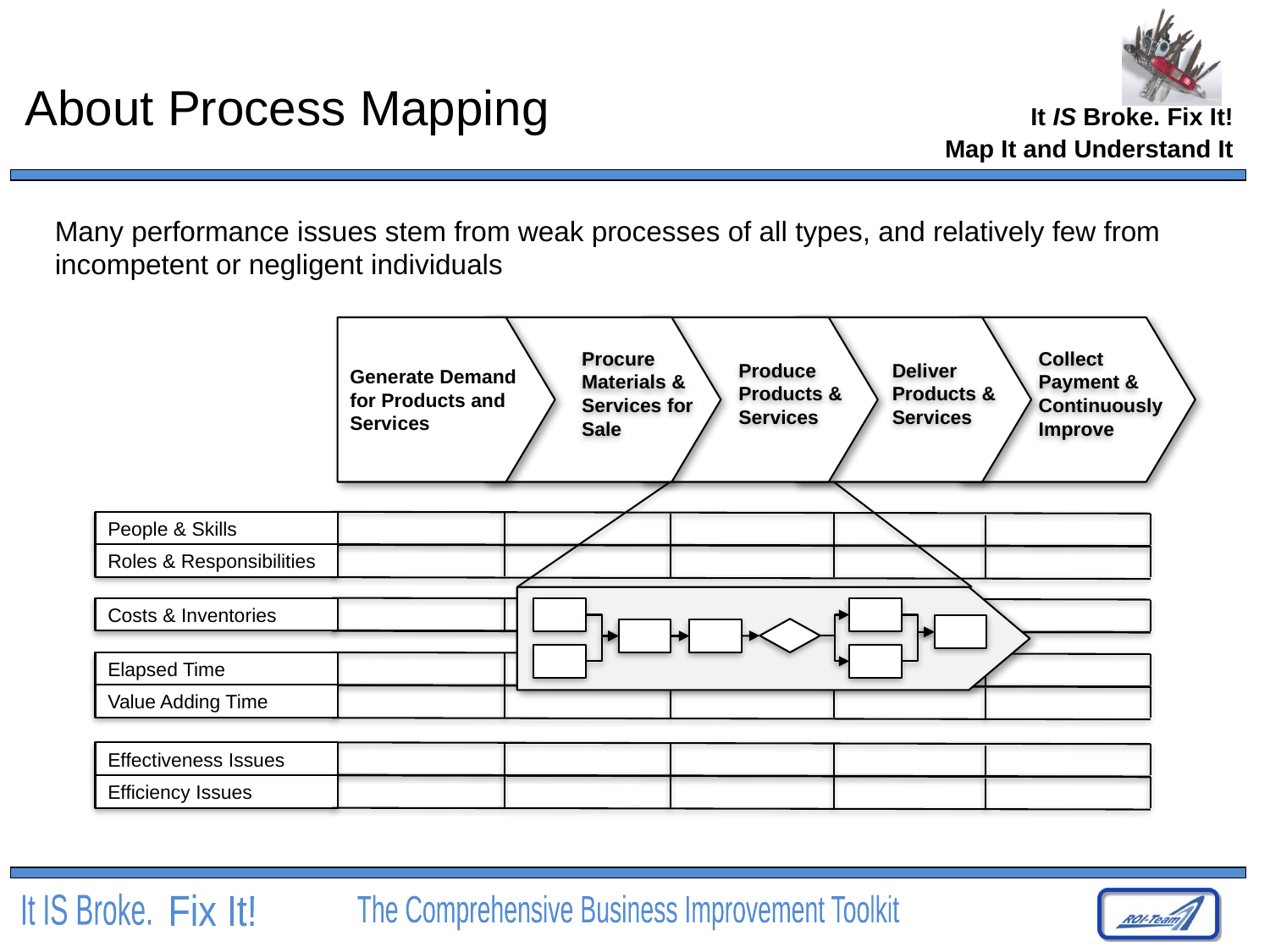

# About Process Mapping
Map It and Understand It
Many performance issues stem from weak processes of all types, and relatively few from incompetent or negligent individuals
Generate Demand for Products and Services

Procure Materials & Services for Sale

Produce
Products & Services

Deliver Products & Services

Collect Payment & Continuously Improve

People & Skills
Roles & Responsibilities
Costs & Inventories
Elapsed Time
Value Adding Time
Effectiveness Issues
Efficiency Issues